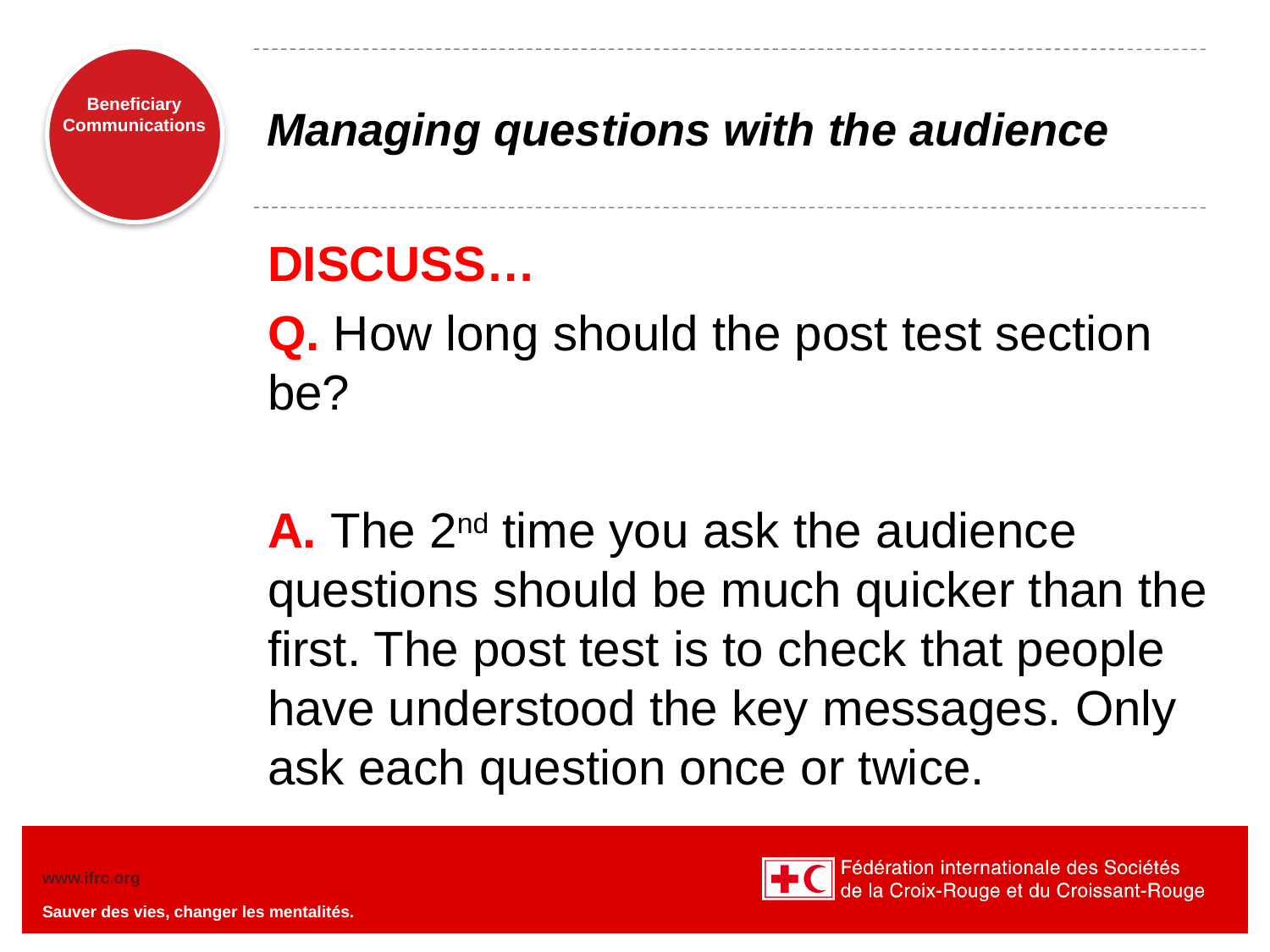

# Managing questions with the audience
DISCUSS…
Q. How long should the post test section be?

A. The 2nd time you ask the audience questions should be much quicker than the first. The post test is to check that people have understood the key messages. Only ask each question once or twice.